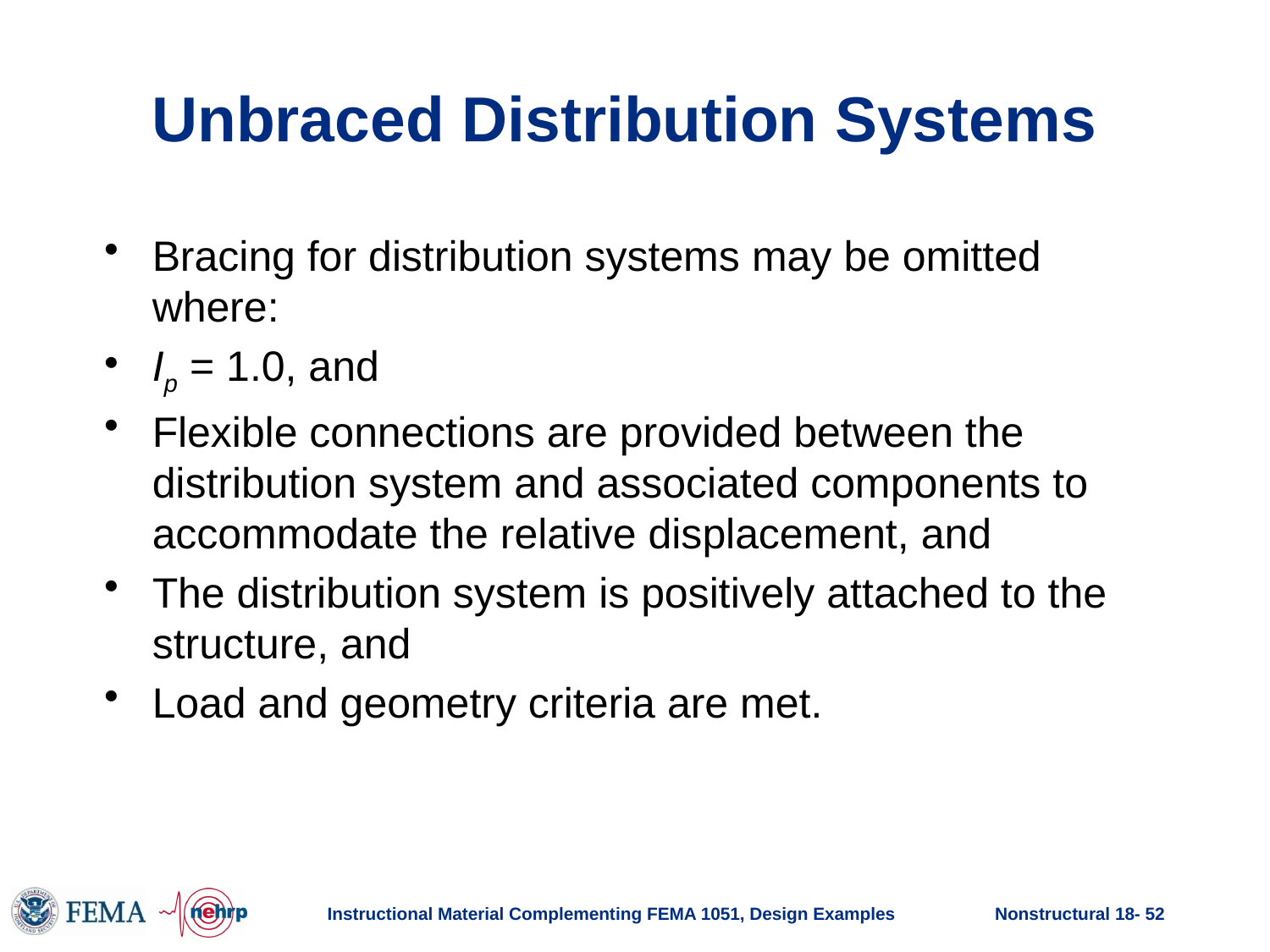

# Unbraced Distribution Systems
Bracing for distribution systems may be omitted where:
Ip = 1.0, and
Flexible connections are provided between the distribution system and associated components to accommodate the relative displacement, and
The distribution system is positively attached to the structure, and
Load and geometry criteria are met.
Instructional Material Complementing FEMA 1051, Design Examples
Nonstructural 18- 52